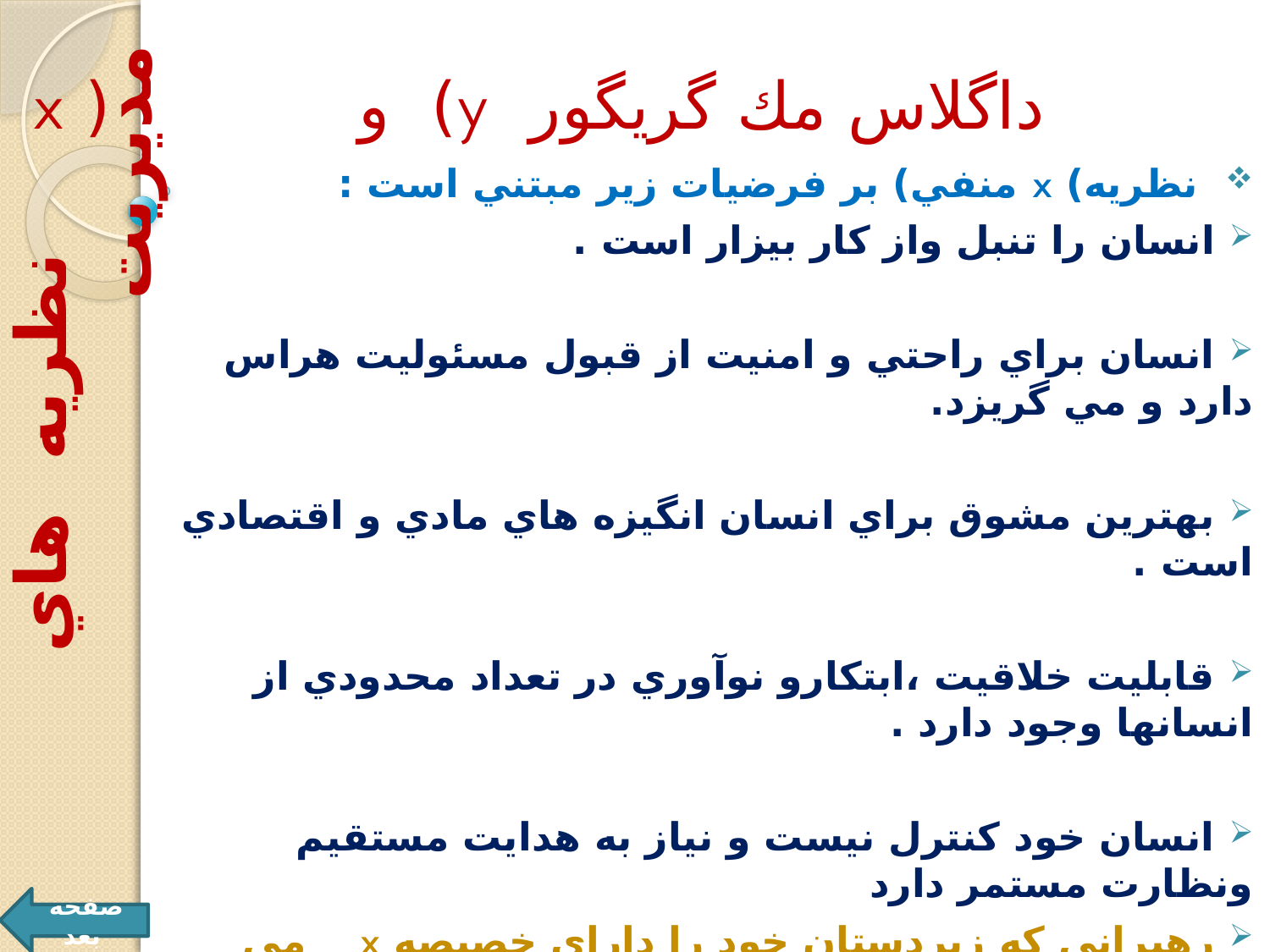

# داگلاس مك گريگور  y)  و            ( x
  نظريه) x منفي) بر فرضيات زير مبتني است :
 انسان را تنبل واز كار بيزار است .

 انسان براي راحتي و امنيت از قبول مسئوليت هراس دارد و مي گريزد.

 بهترين مشوق براي انسان انگيزه هاي مادي و اقتصادي است .

 قابليت خلاقيت ،ابتكارو نوآوري در تعداد محدودي از انسانها وجود دارد .

 انسان خود كنترل نيست و نياز به هدايت مستقيم ونظارت مستمر دارد
 رهبراني كه زيردستان خود را داراي خصيصه x    ‌مي پندارند ،
 غالبا دستوري و تكليف مدارند ،كنترل مستقيم دارند ،
 و براي ايجاد    انگيزه از محركهاي مادي استفاده مي كنند .
    نظريه هاي مديريت
صفحه  بعد